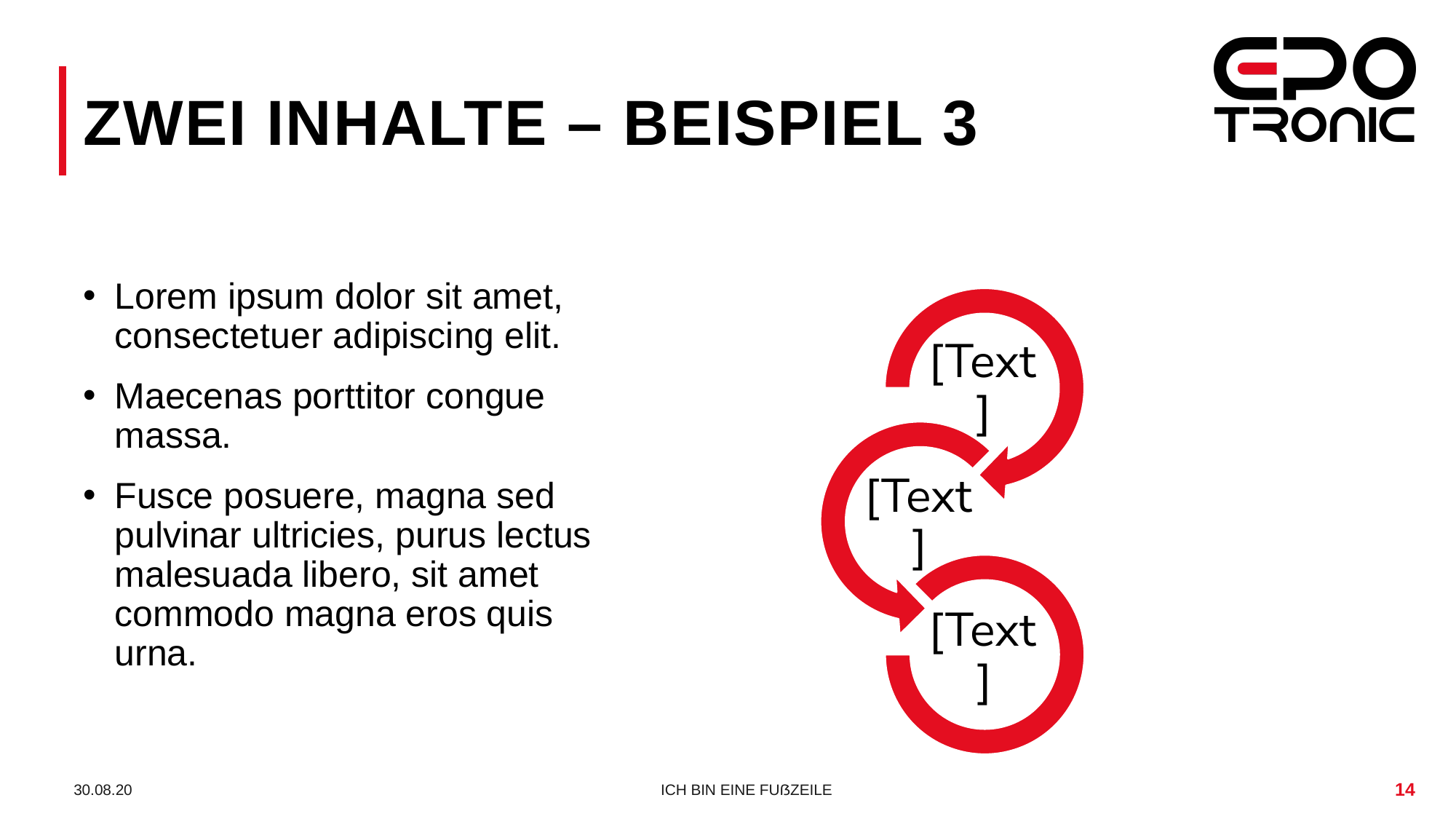

# Zwei Inhalte – Beispiel 3
Lorem ipsum dolor sit amet, consectetuer adipiscing elit.
Maecenas porttitor congue massa.
Fusce posuere, magna sed pulvinar ultricies, purus lectus malesuada libero, sit amet commodo magna eros quis urna.
[Text]
[Text]
[Text]
30.08.20
Ich bin eine Fußzeile
14